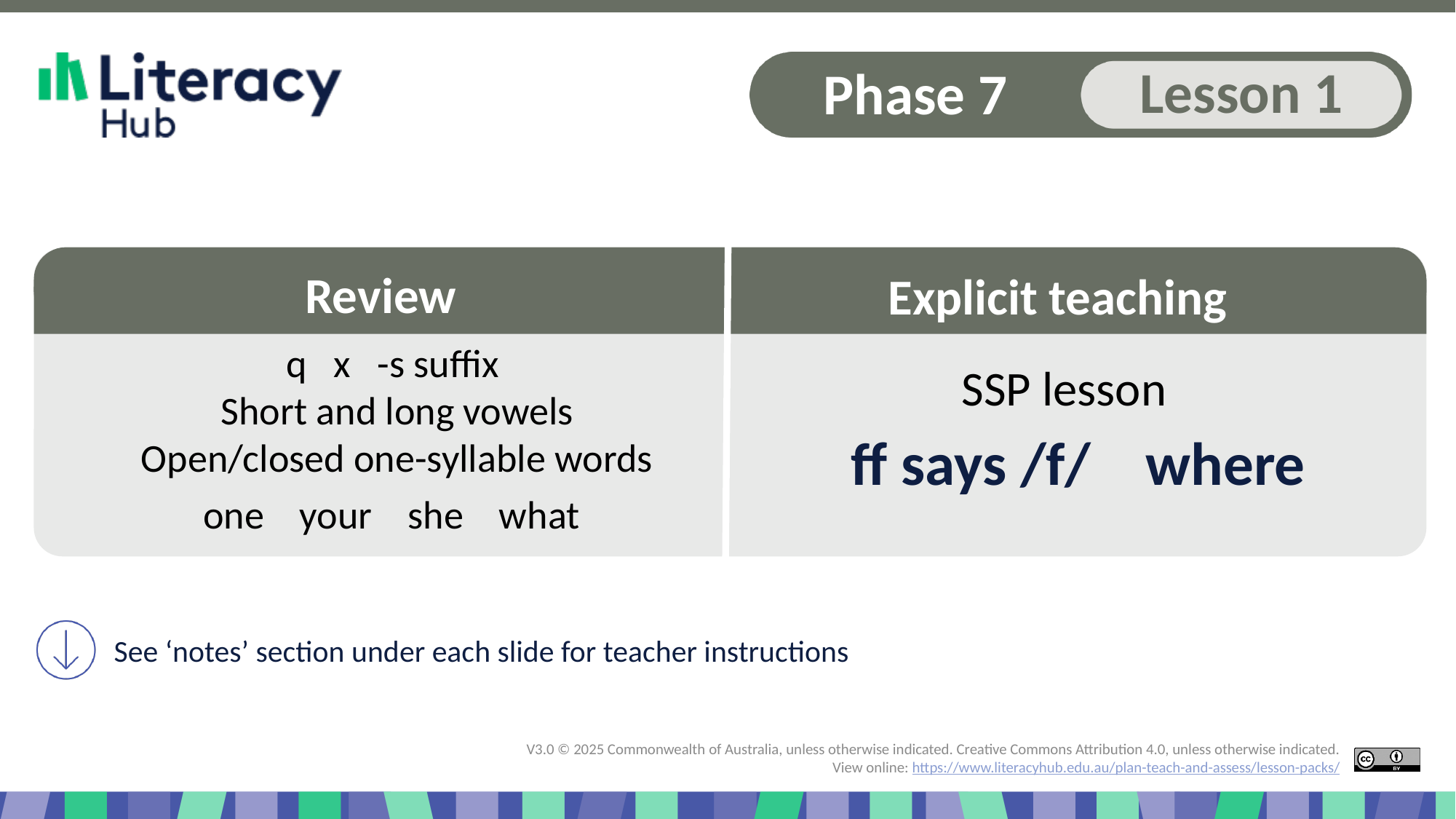

# Slide 1 Start of presentation, ff says /f/
q   x   -s suffix
Short and long vowels
Open/closed one-syllable words
one    your    she    what
ff says /f/    where